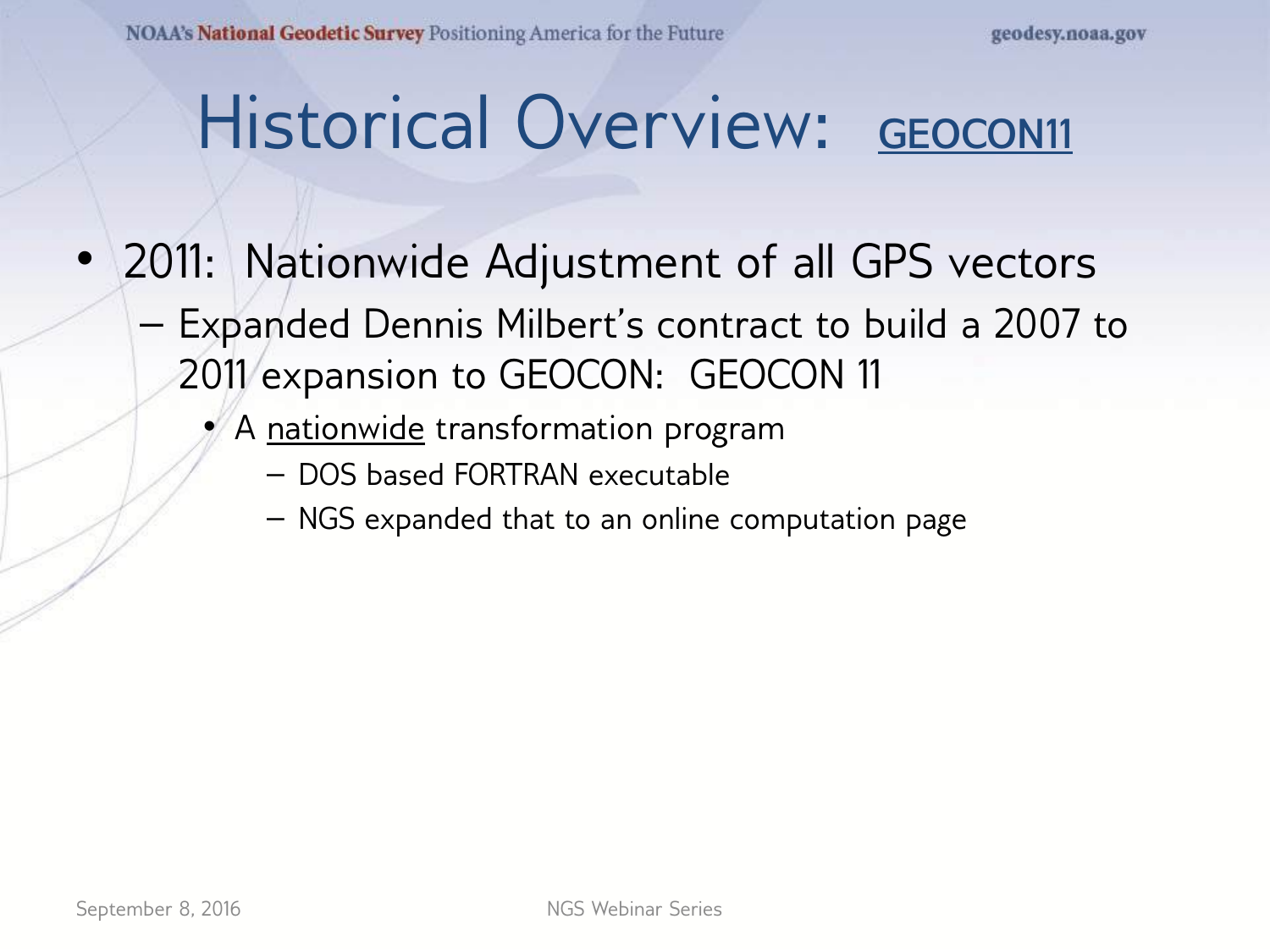

# Historical Overview:  GEOCON11
2011:  Nationwide Adjustment of all GPS vectors
Expanded Dennis Milbert’s contract to build a 2007 to 2011 expansion to GEOCON:  GEOCON 11
A nationwide transformation program
DOS based FORTRAN executable
NGS expanded that to an online computation page

September 8, 2016
NGS Webinar Series